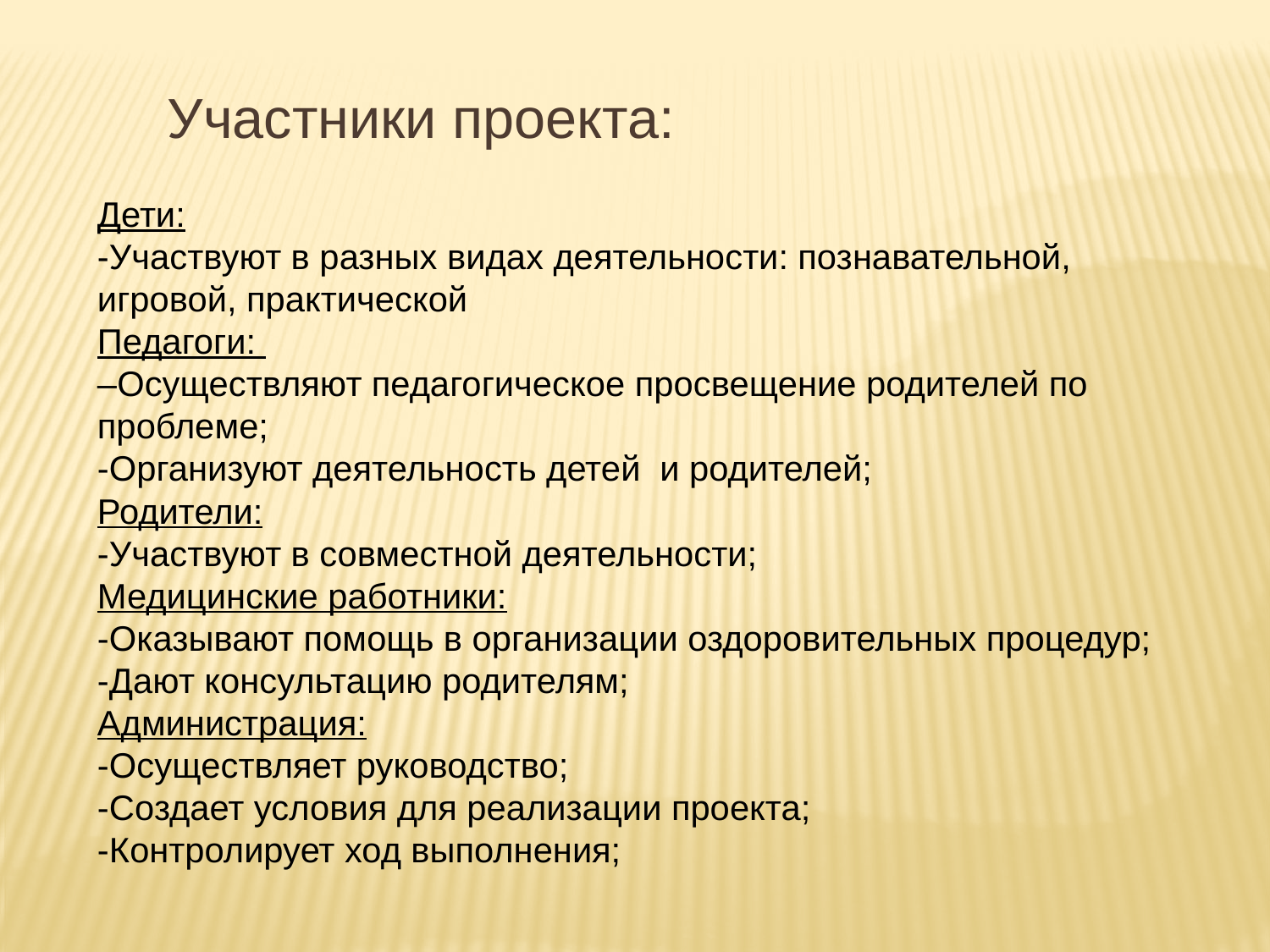

Участники проекта:
Дети:
-Участвуют в разных видах деятельности: познавательной, игровой, практической
Педагоги:
–Осуществляют педагогическое просвещение родителей по проблеме;
-Организуют деятельность детей  и родителей;
Родители:
-Участвуют в совместной деятельности;
Медицинские работники:
-Оказывают помощь в организации оздоровительных процедур;
-Дают консультацию родителям;
Администрация:
-Осуществляет руководство;
-Создает условия для реализации проекта;
-Контролирует ход выполнения;